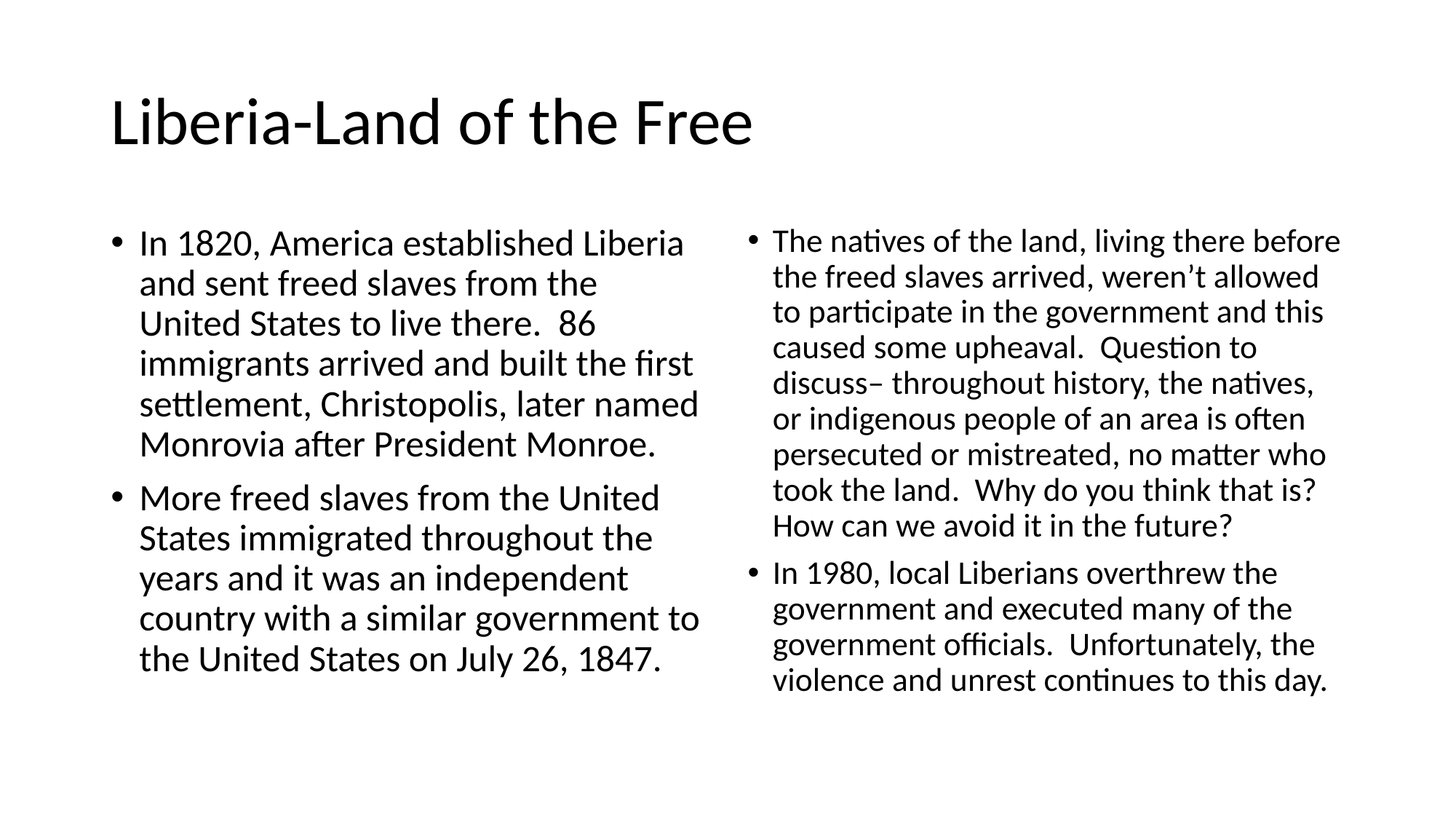

# Liberia-Land of the Free
In 1820, America established Liberia and sent freed slaves from the United States to live there.  86 immigrants arrived and built the first settlement, Christopolis, later named Monrovia after President Monroe.
More freed slaves from the United States immigrated throughout the years and it was an independent country with a similar government to the United States on July 26, 1847.
The natives of the land, living there before the freed slaves arrived, weren’t allowed to participate in the government and this caused some upheaval.  Question to discuss– throughout history, the natives, or indigenous people of an area is often persecuted or mistreated, no matter who took the land.  Why do you think that is?  How can we avoid it in the future?
In 1980, local Liberians overthrew the government and executed many of the government officials.  Unfortunately, the violence and unrest continues to this day.